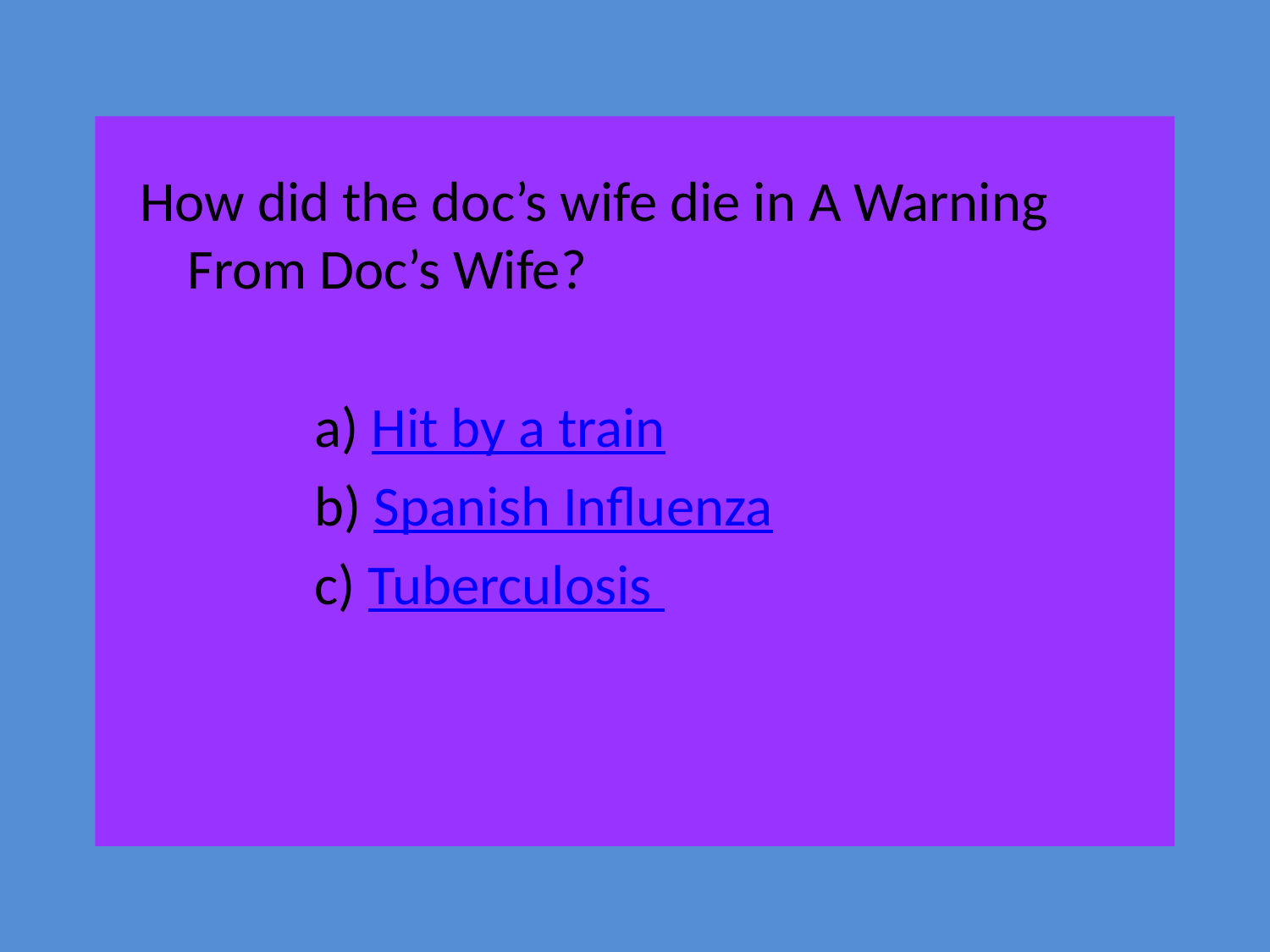

How did the doc’s wife die in A Warning From Doc’s Wife?

		a) Hit by a train
		b) Spanish Influenza
		c) Tuberculosis